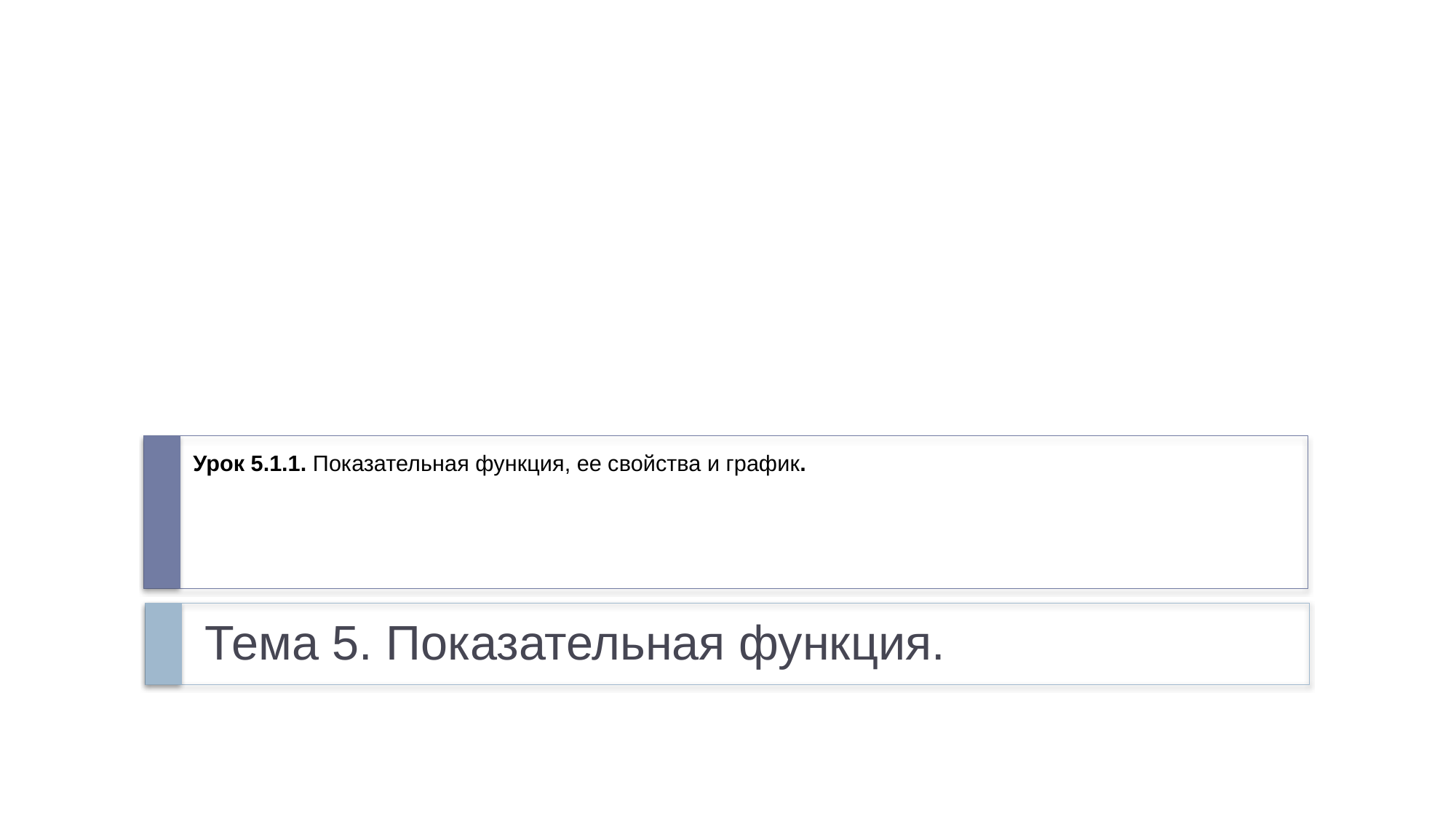

# Урок 5.1.1. Показательная функция, ее свойства и график.
Тема 5. Показательная функция.